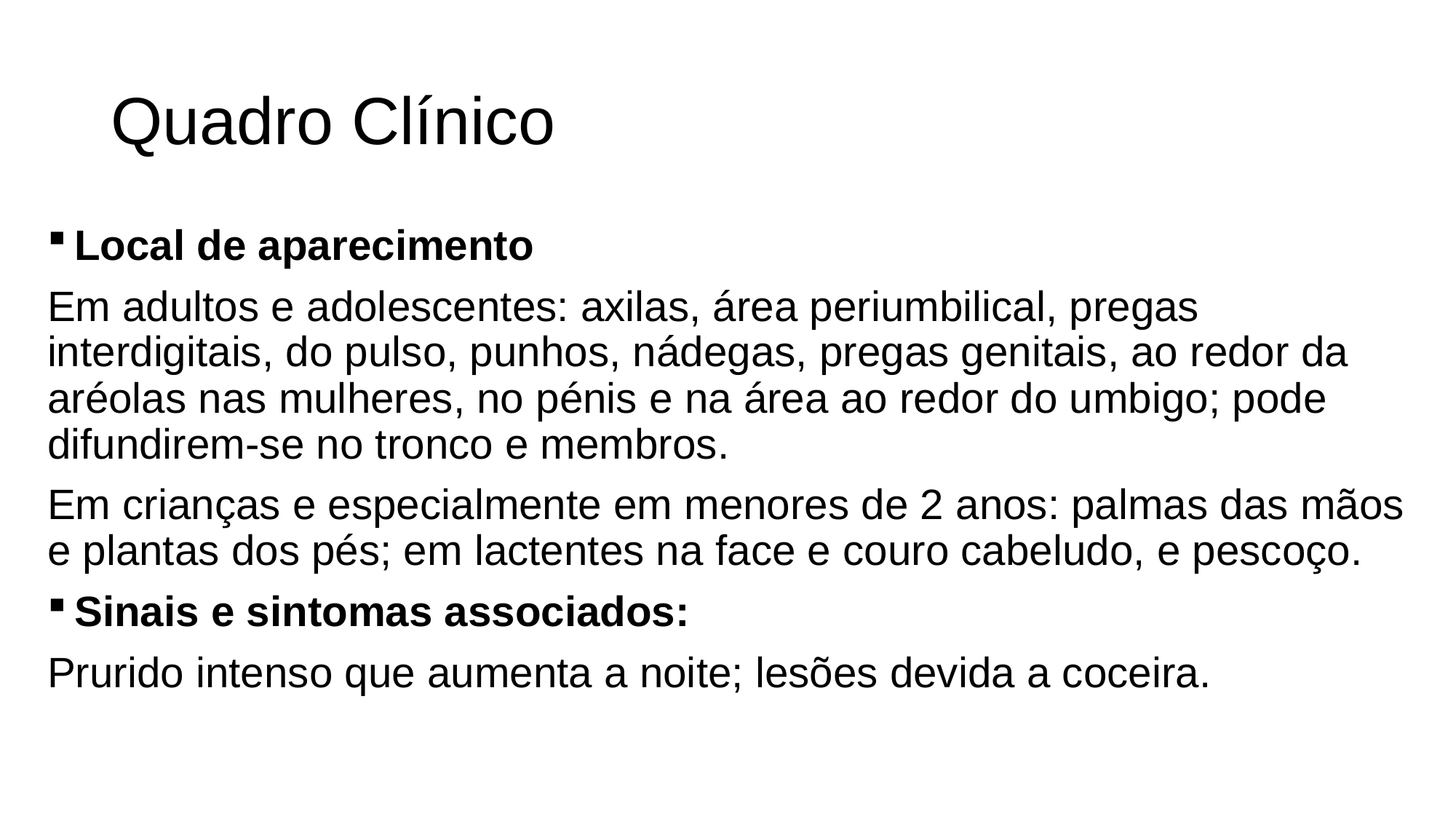

# Quadro Clínico
Local de aparecimento
Em adultos e adolescentes: axilas, área periumbilical, pregas interdigitais, do pulso, punhos, nádegas, pregas genitais, ao redor da aréolas nas mulheres, no pénis e na área ao redor do umbigo; pode difundirem-se no tronco e membros.
Em crianças e especialmente em menores de 2 anos: palmas das mãos e plantas dos pés; em lactentes na face e couro cabeludo, e pescoço.
Sinais e sintomas associados:
Prurido intenso que aumenta a noite; lesões devida a coceira.